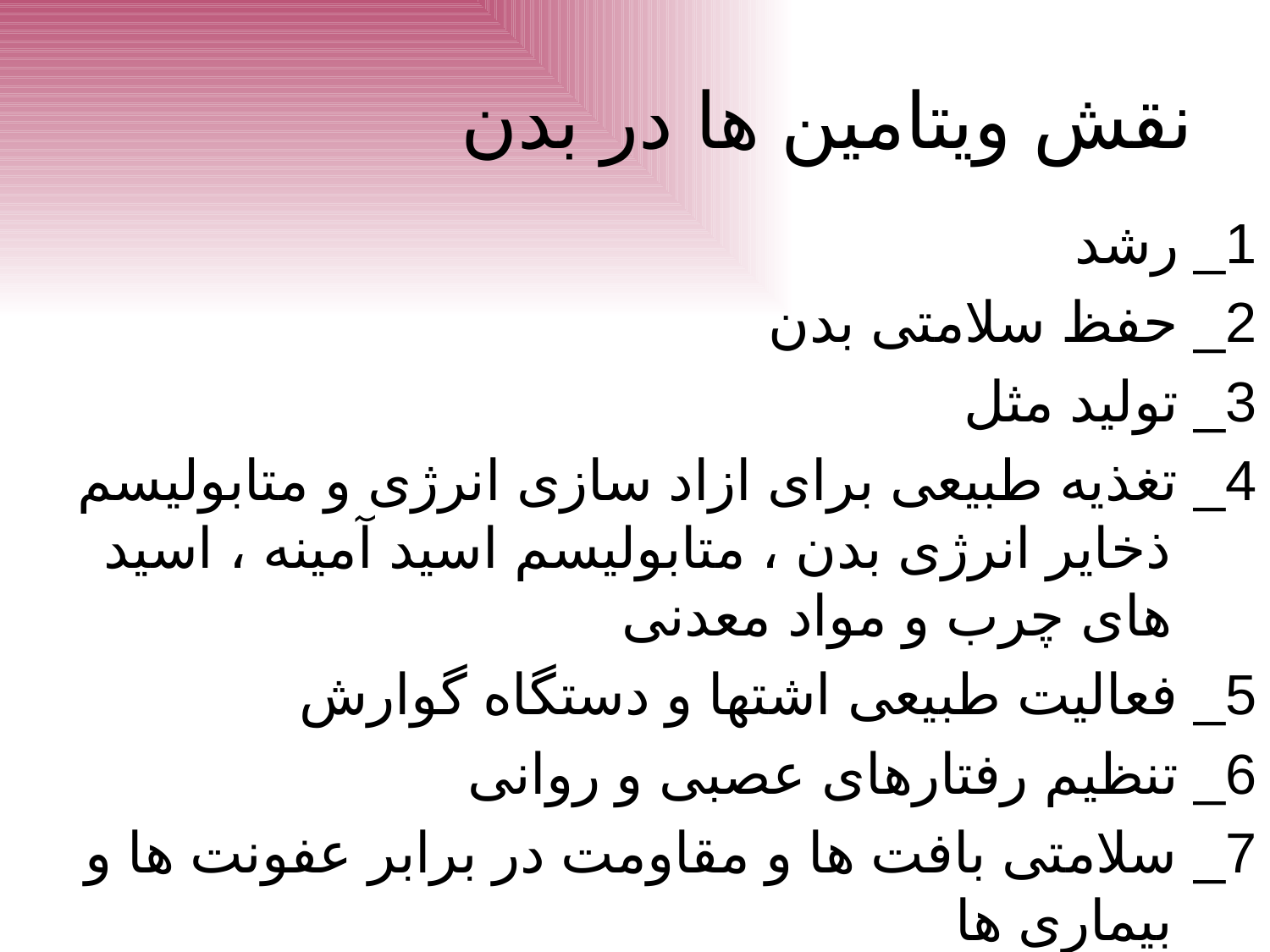

نقش ویتامین ها در بدن
1_ رشد
2_ حفظ سلامتی بدن
3_ تولید مثل
4_ تغذیه طبیعی برای ازاد سازی انرژی و متابولیسم ذخایر انرژی بدن ، متابولیسم اسید آمینه ، اسید های چرب و مواد معدنی
5_ فعالیت طبیعی اشتها و دستگاه گوارش
6_ تنظیم رفتارهای عصبی و روانی
7_ سلامتی بافت ها و مقاومت در برابر عفونت ها و بیماری ها